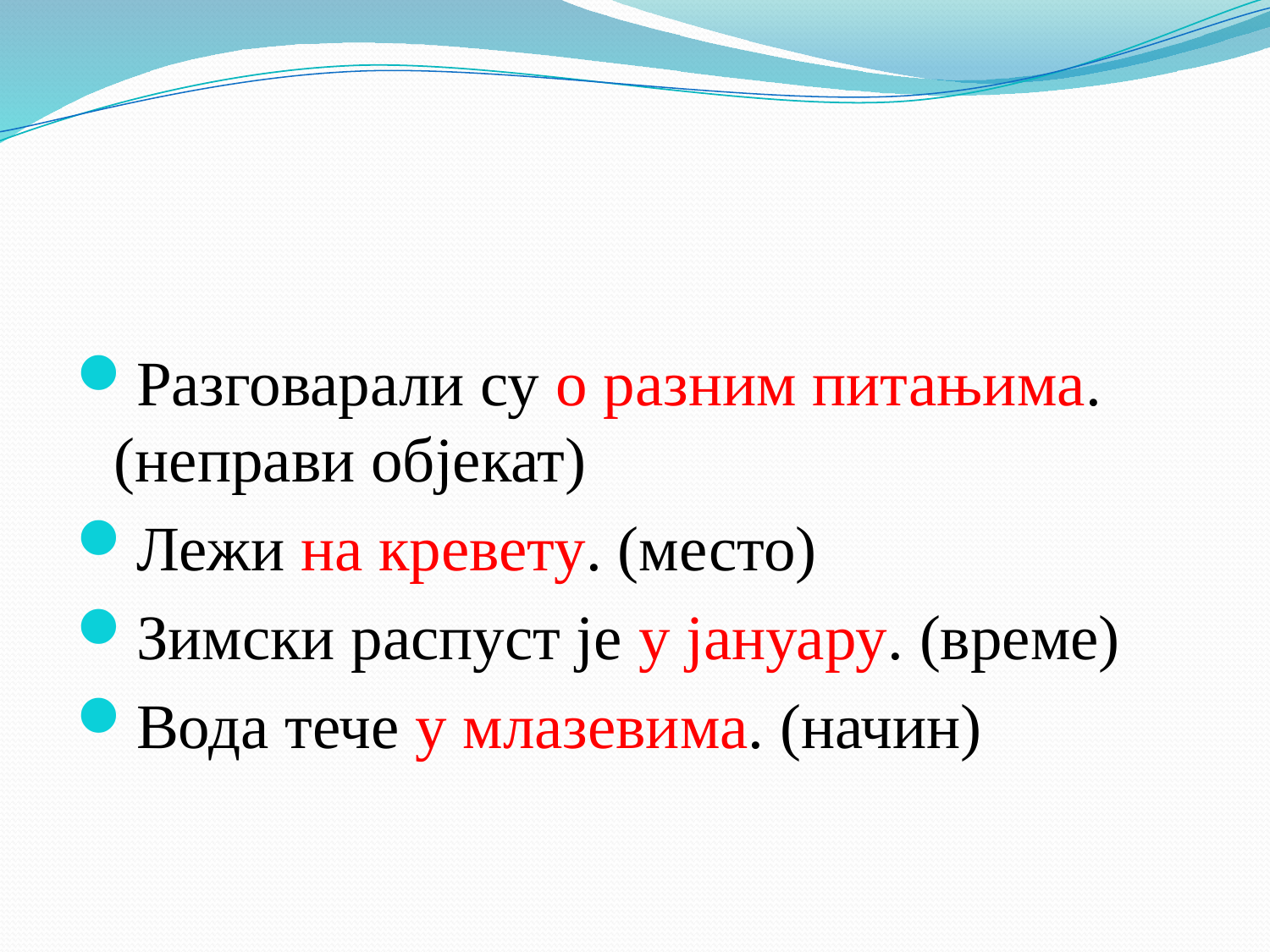

#

Разговарали су о разним питањима. (неправи објекат)
Лежи на кревету. (место)
Зимски распуст је у јануару. (време)
Вода тече у млазевима. (начин)